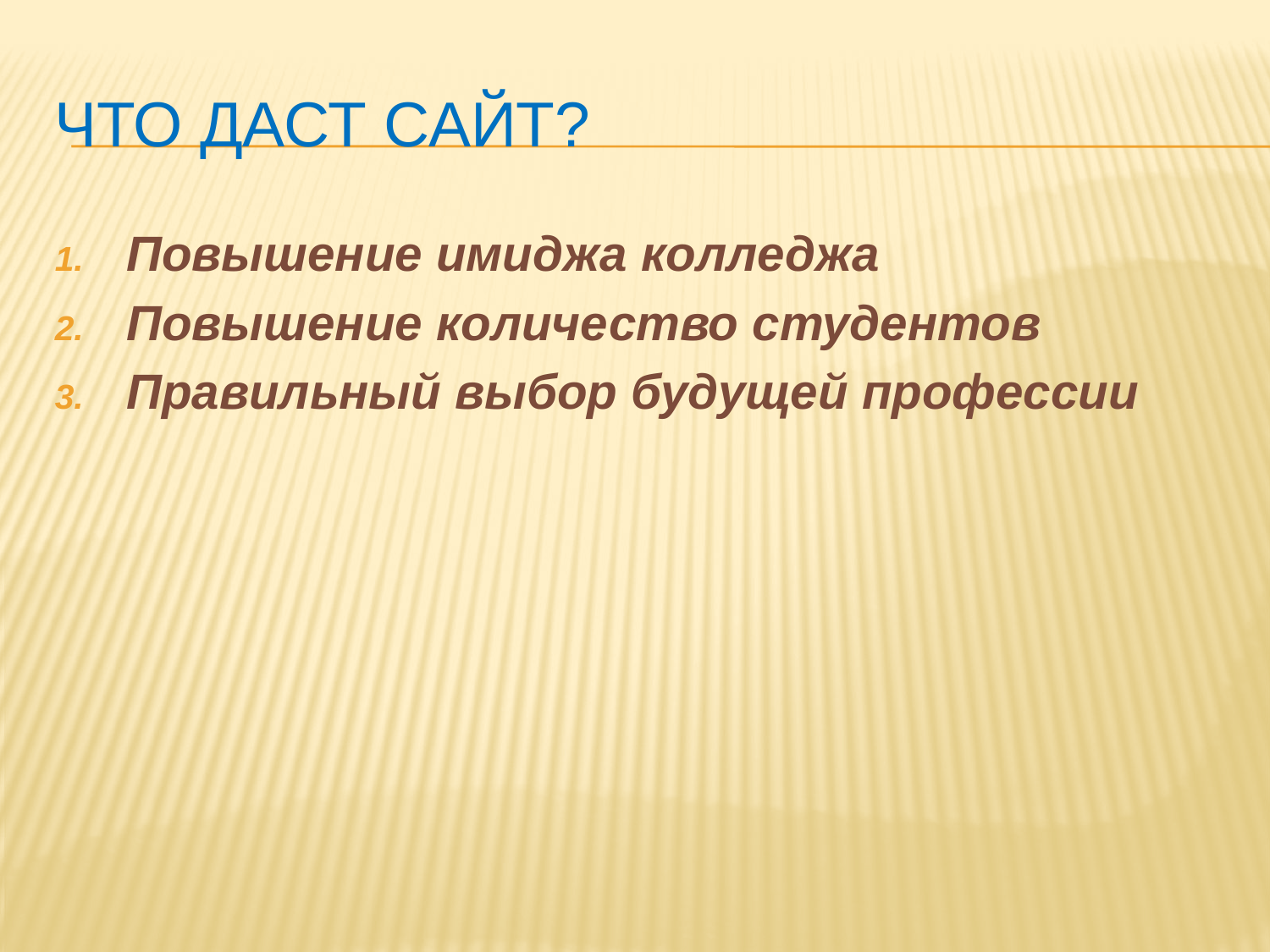

# Что даст сайт?
Повышение имиджа колледжа
Повышение количество студентов
Правильный выбор будущей профессии